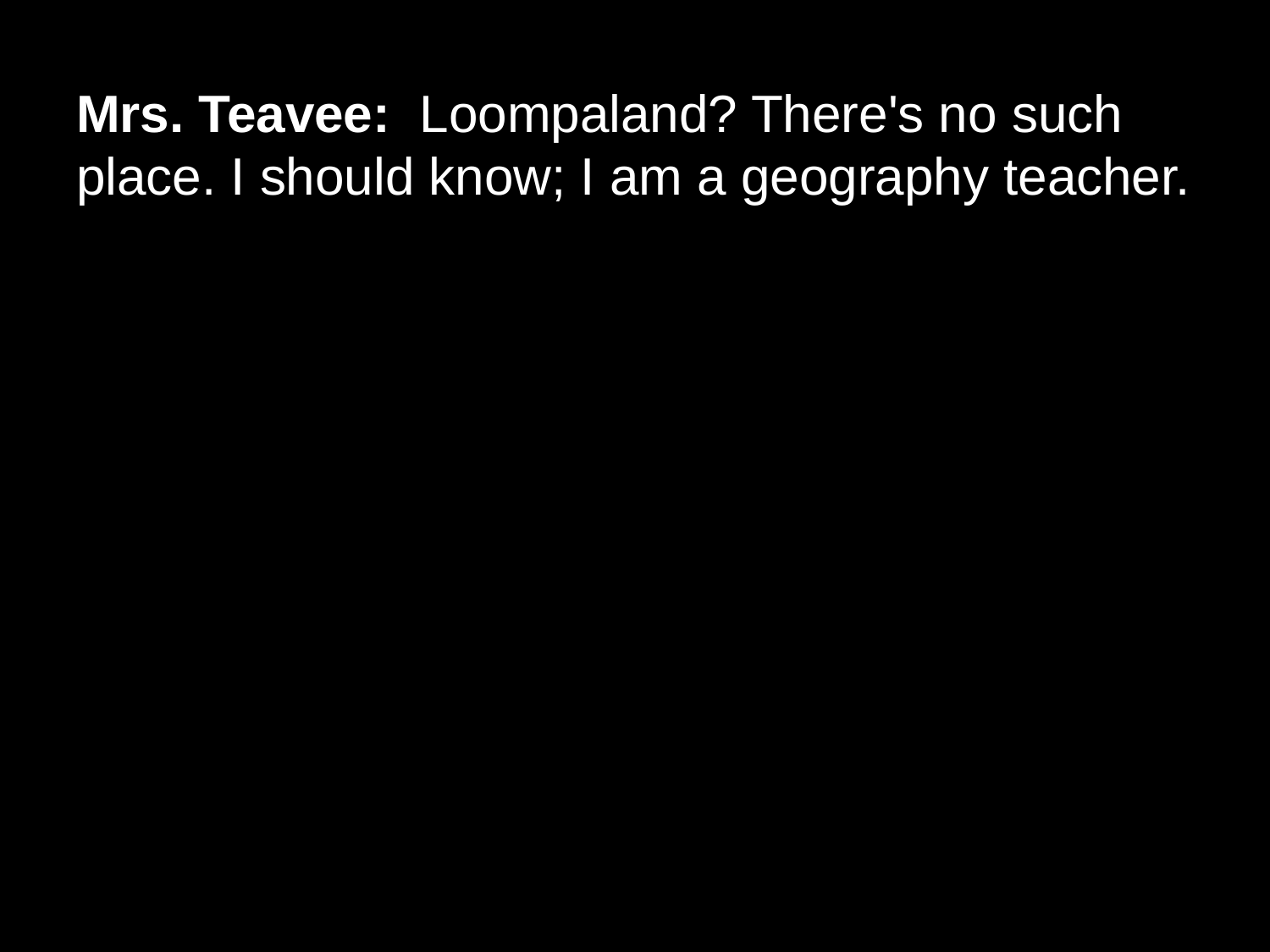

# Mrs. Teavee:  Loompaland? There's no such place. I should know; I am a geography teacher.